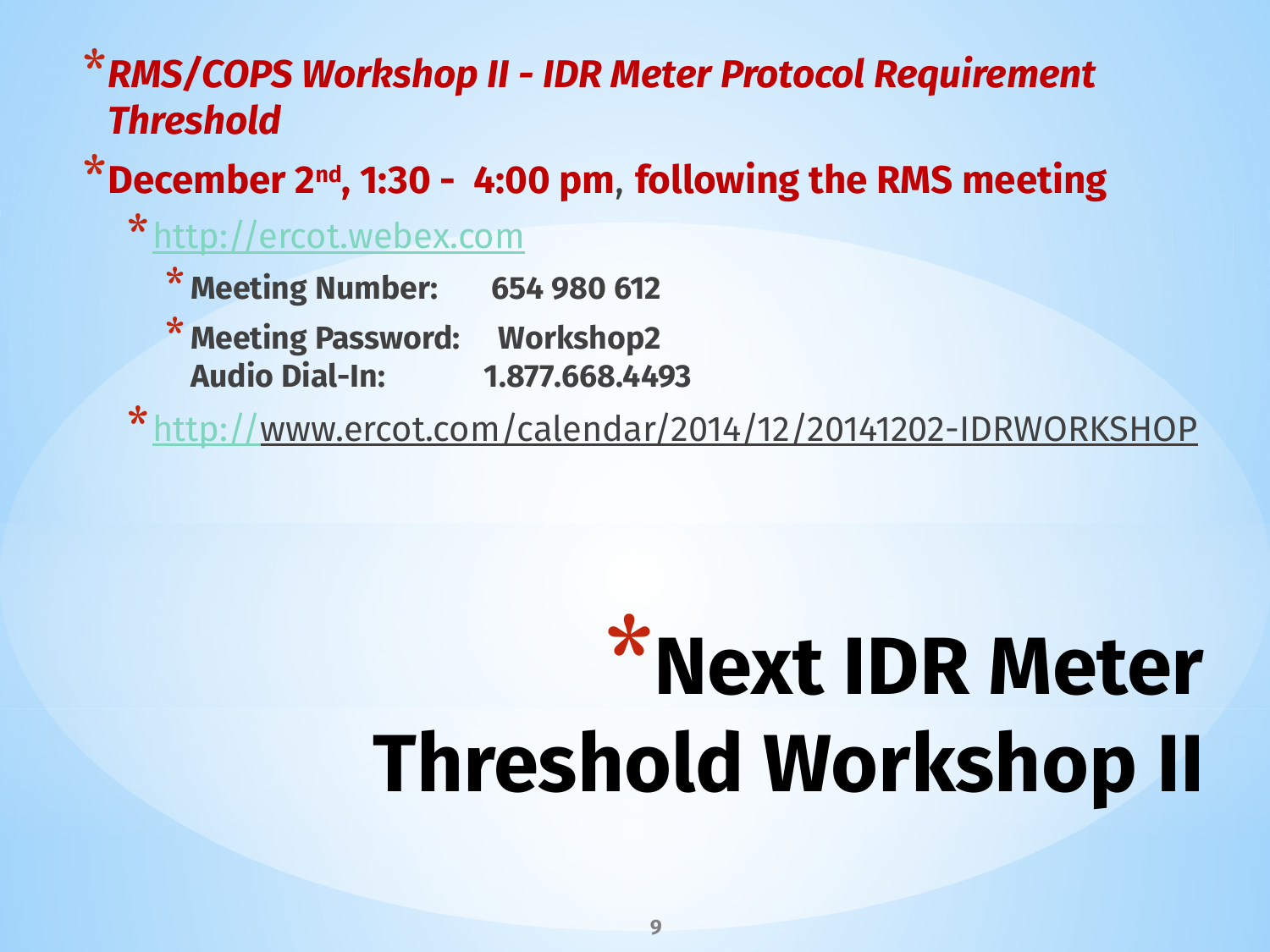

RMS/COPS Workshop II - IDR Meter Protocol Requirement Threshold
December 2nd, 1:30 -  4:00 pm, following the RMS meeting
http://ercot.webex.com
Meeting Number:       654 980 612
Meeting Password:     Workshop2
Audio Dial-In:             1.877.668.4493
http://www.ercot.com/calendar/2014/12/20141202-IDRWORKSHOP
# Next IDR Meter Threshold Workshop II
9